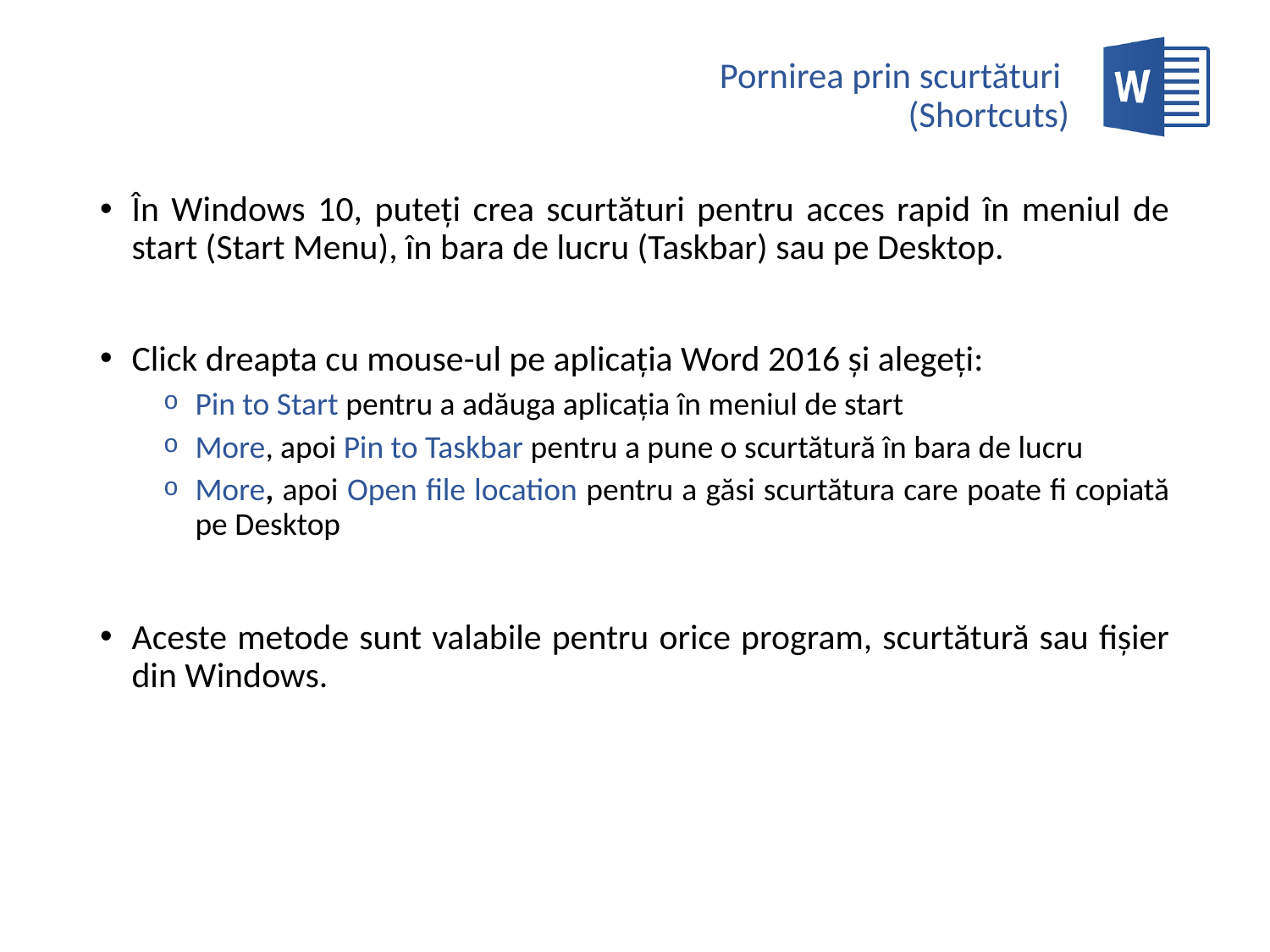

# Pornirea prin scurtături (Shortcuts)
În Windows 10, puteţi crea scurtături pentru acces rapid în meniul de start (Start Menu), în bara de lucru (Taskbar) sau pe Desktop.

Click dreapta cu mouse-ul pe aplicaţia Word 2016 şi alegeţi:
Pin to Start pentru a adăuga aplicaţia în meniul de start
More, apoi Pin to Taskbar pentru a pune o scurtătură în bara de lucru
More, apoi Open file location pentru a găsi scurtătura care poate fi copiată pe Desktop

Aceste metode sunt valabile pentru orice program, scurtătură sau fişier din Windows.